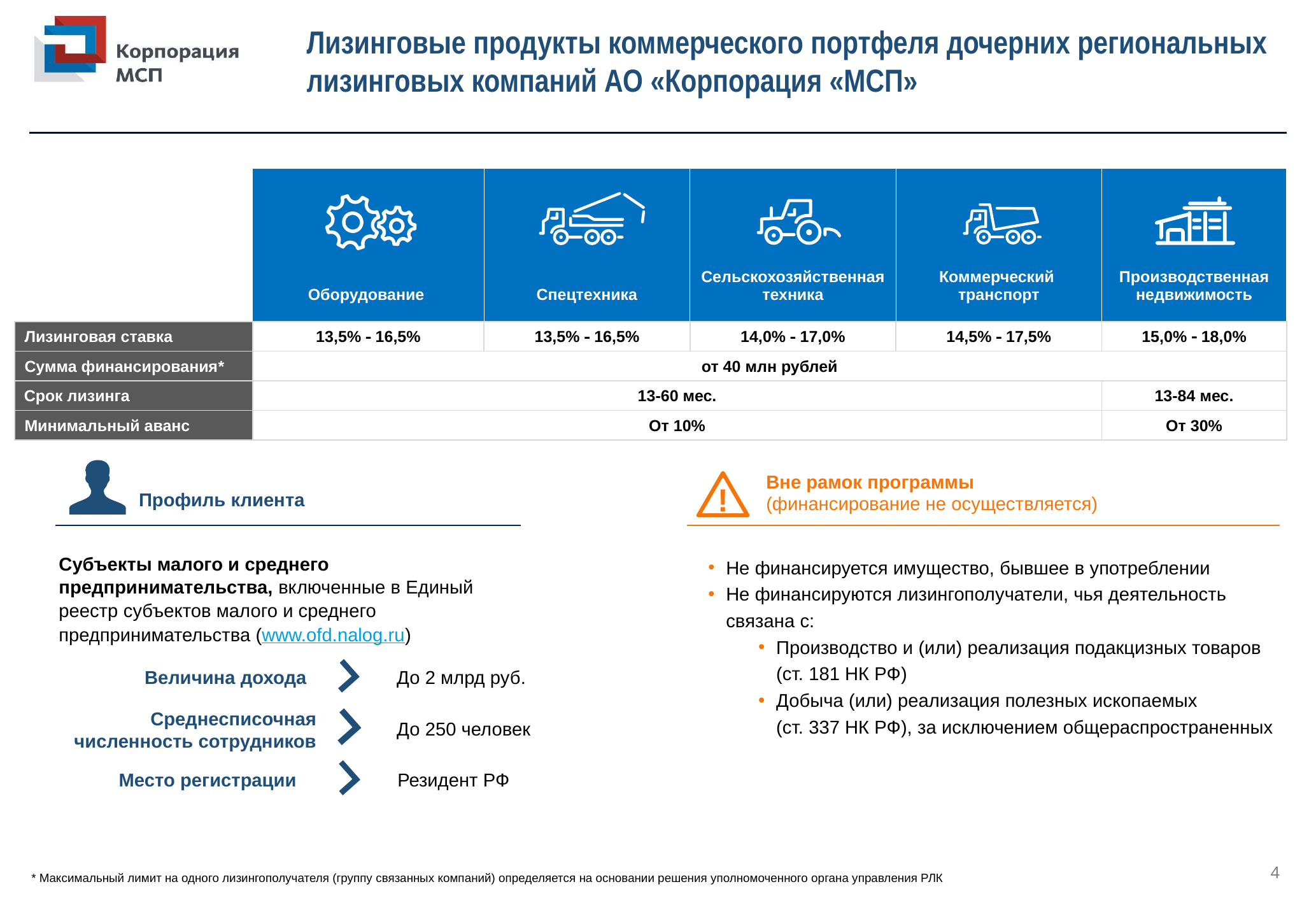

# Лизинговые продукты коммерческого портфеля дочерних региональных лизинговых компаний АО «Корпорация «МСП»
|  | Оборудование | Спецтехника | Сельскохозяйственная техника | Коммерческий транспорт | Производственная недвижимость |
| --- | --- | --- | --- | --- | --- |
| Лизинговая ставка | 13,5% − 16,5% | 13,5% − 16,5% | 14,0% − 17,0% | 14,5% − 17,5% | 15,0% − 18,0% |
| Сумма финансирования\* | от 40 млн рублей |  |  |  |  |
| Срок лизинга | 13-60 мес. |  |  |  | 13-84 мес. |
| Минимальный аванс | От 10% |  |  |  | От 30% |

Вне рамок программы
(финансирование не осуществляется)

!
Профиль клиента
Субъекты малого и среднего предпринимательства, включенные в Единый реестр субъектов малого и среднего предпринимательства (www.ofd.nalog.ru)
Не финансируется имущество, бывшее в употреблении
Не финансируются лизингополучатели, чья деятельность связана с:
Производство и (или) реализация подакцизных товаров (ст. 181 НК РФ)
Добыча (или) реализация полезных ископаемых
(ст. 337 НК РФ), за исключением общераспространенных
Величина дохода
До 2 млрд руб.

Среднесписочная численность сотрудников
До 250 человек

Место регистрации
Резидент РФ

* Максимальный лимит на одного лизингополучателя (группу связанных компаний) определяется на основании решения уполномоченного органа управления РЛК